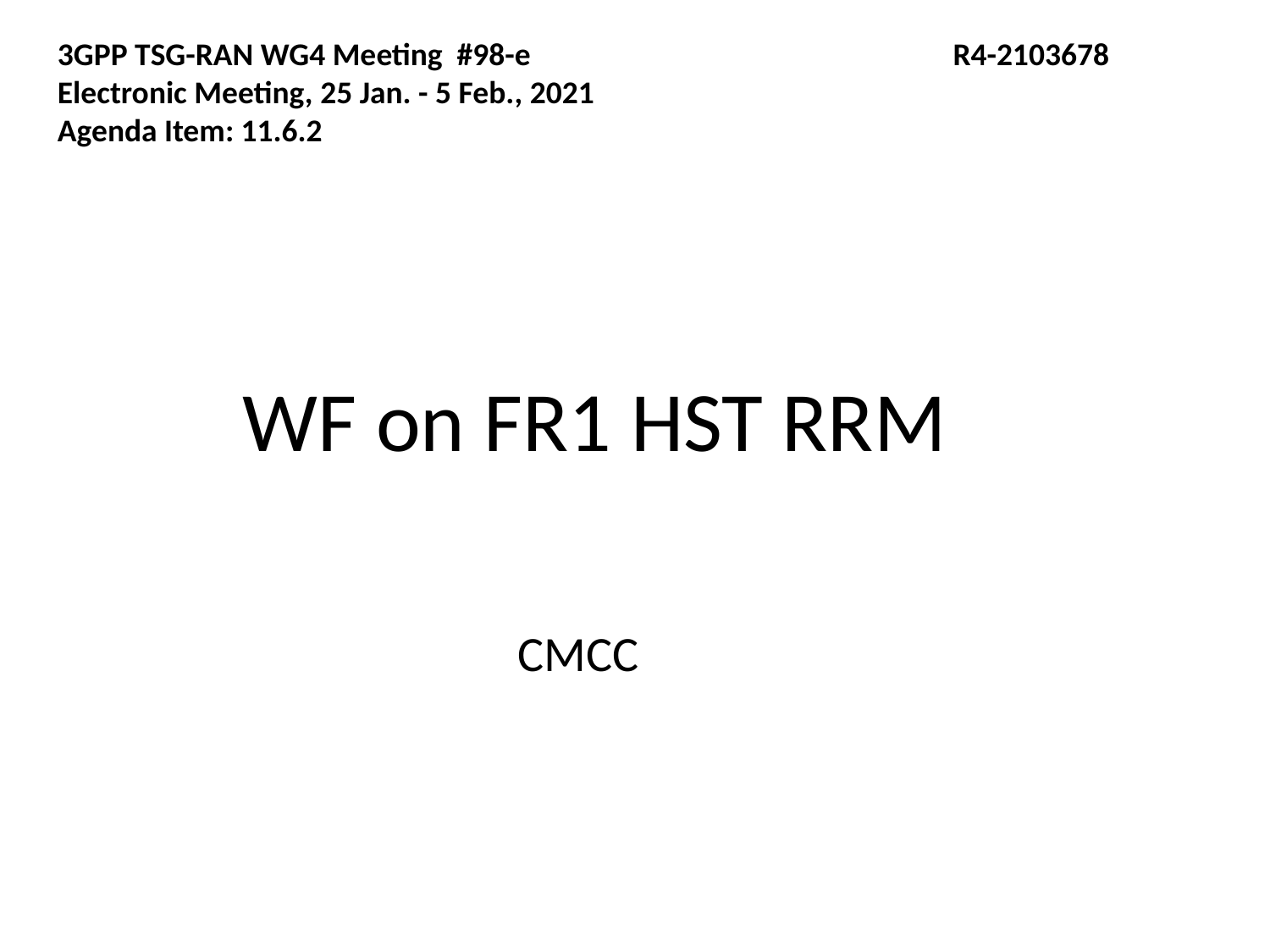

3GPP TSG-RAN WG4 Meeting  #98-e	                                                      R4-2103678
Electronic Meeting, 25 Jan. - 5 Feb., 2021
Agenda Item: 11.6.2
WF on FR1 HST RRM
CMCC